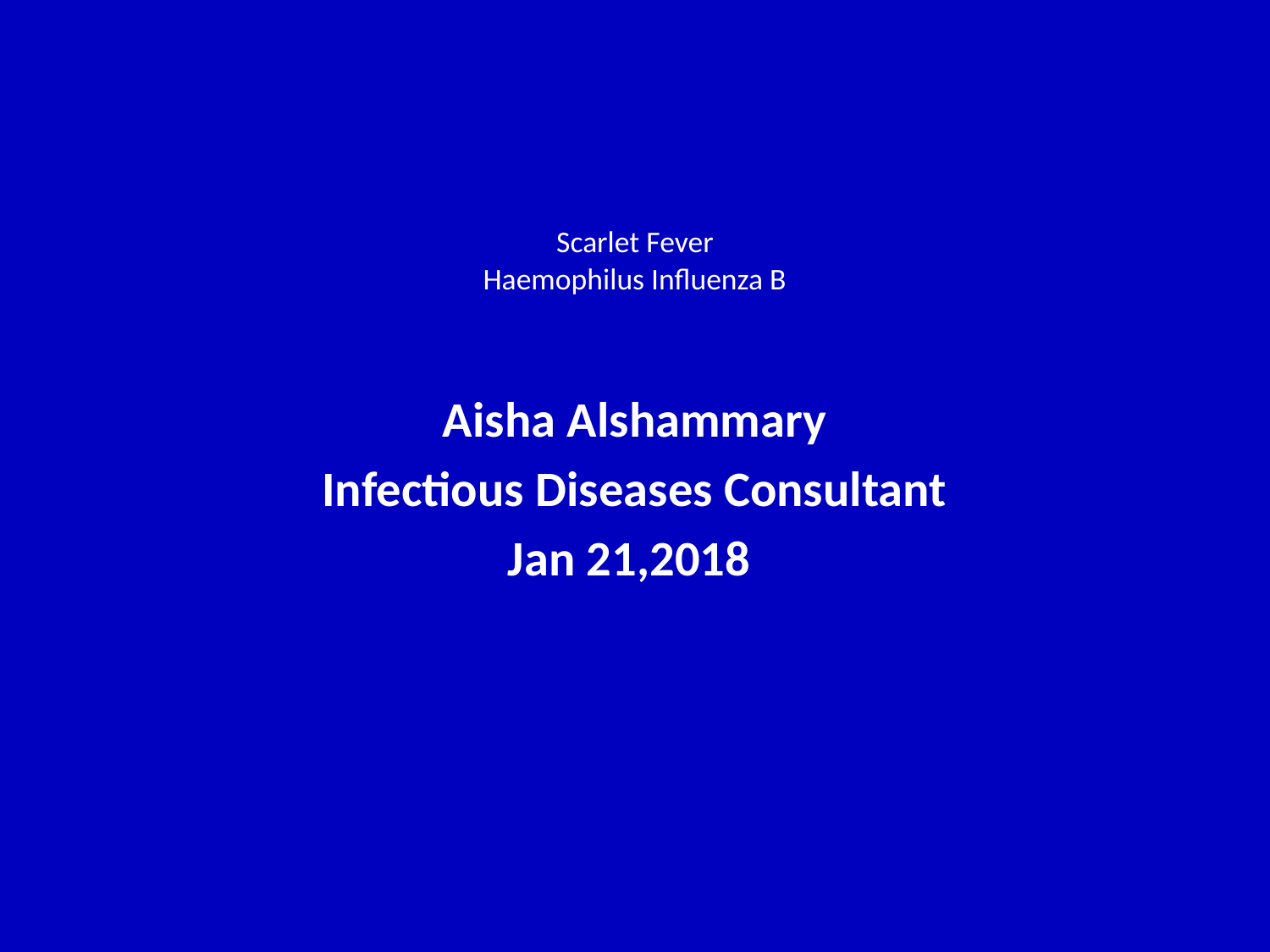

# Scarlet Fever Haemophilus Influenza B
Aisha Alshammary
Infectious Diseases Consultant
Jan 21,2018